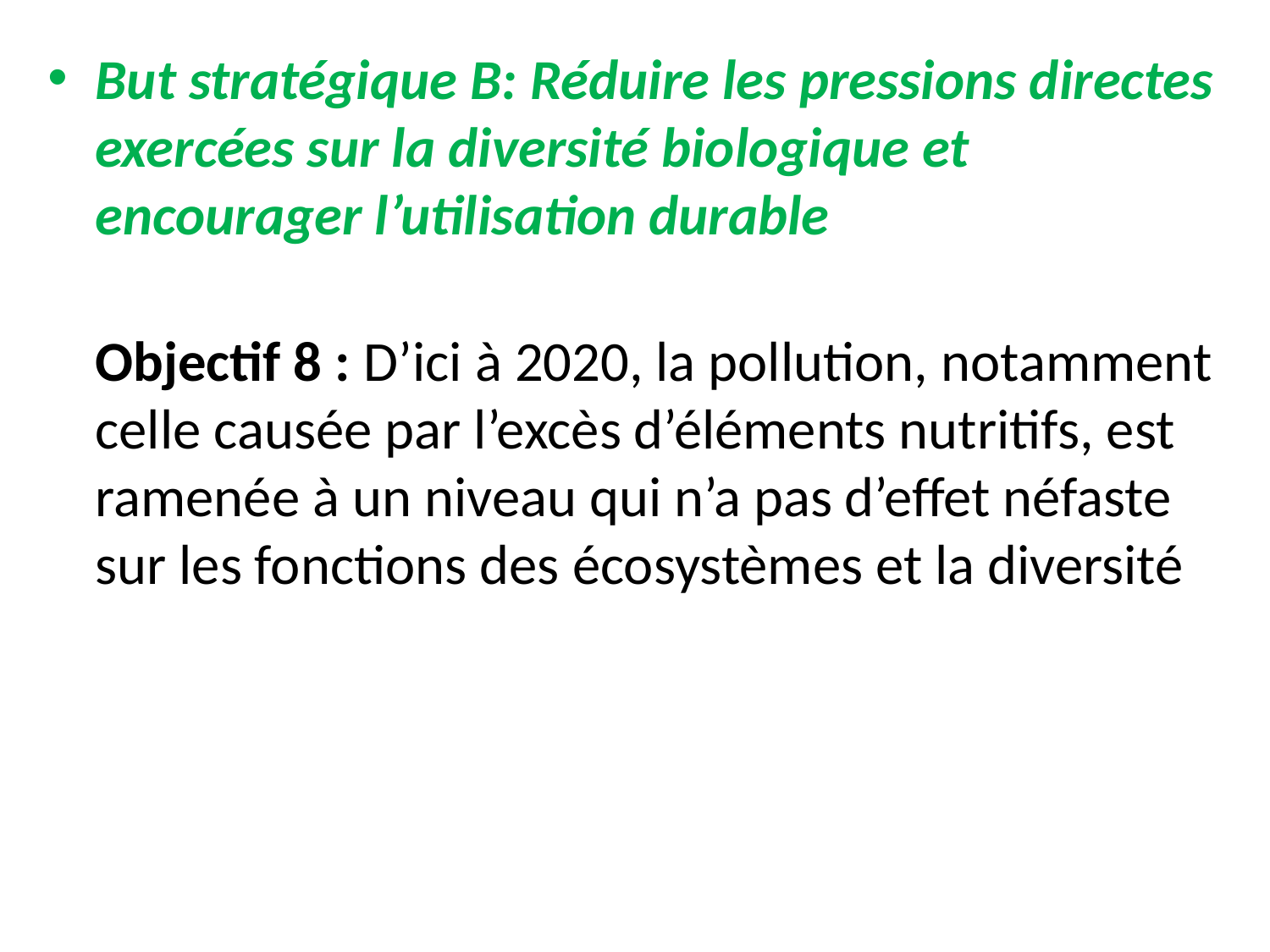

But stratégique B: Réduire les pressions directes exercées sur la diversité biologique et encourager l’utilisation durable
Objectif 8 : D’ici à 2020, la pollution, notamment celle causée par l’excès d’éléments nutritifs, est ramenée à un niveau qui n’a pas d’effet néfaste sur les fonctions des écosystèmes et la diversité